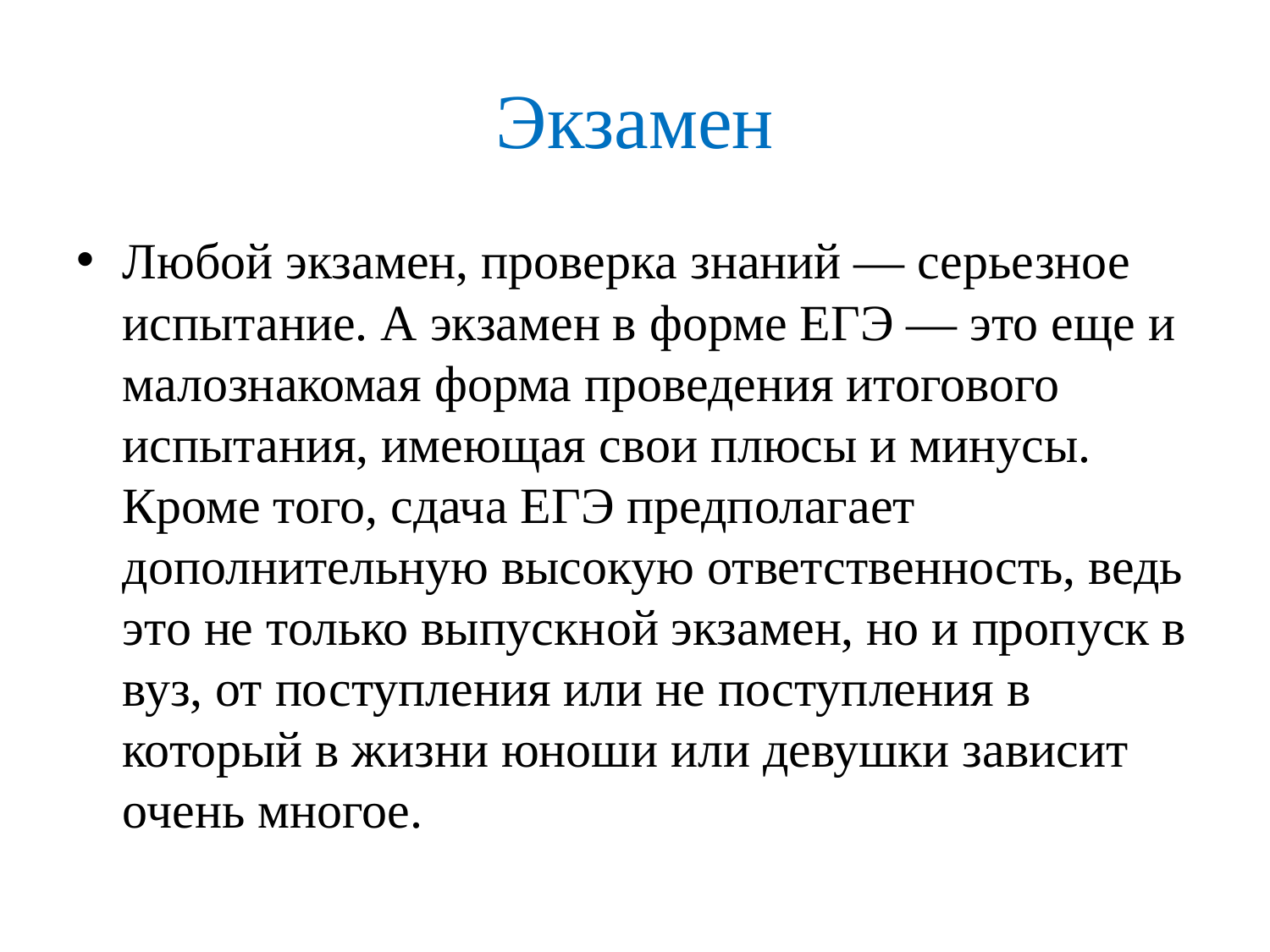

# Экзамен
Любой экзамен, проверка знаний — серьезное испытание. А экзамен в форме ЕГЭ — это еще и малознакомая форма проведения итогового испытания, имеющая свои плюсы и минусы. Кроме того, сдача ЕГЭ предполагает дополнительную высокую ответственность, ведь это не только выпускной экзамен, но и пропуск в вуз, от поступления или не поступления в который в жизни юноши или девушки зависит очень многое.